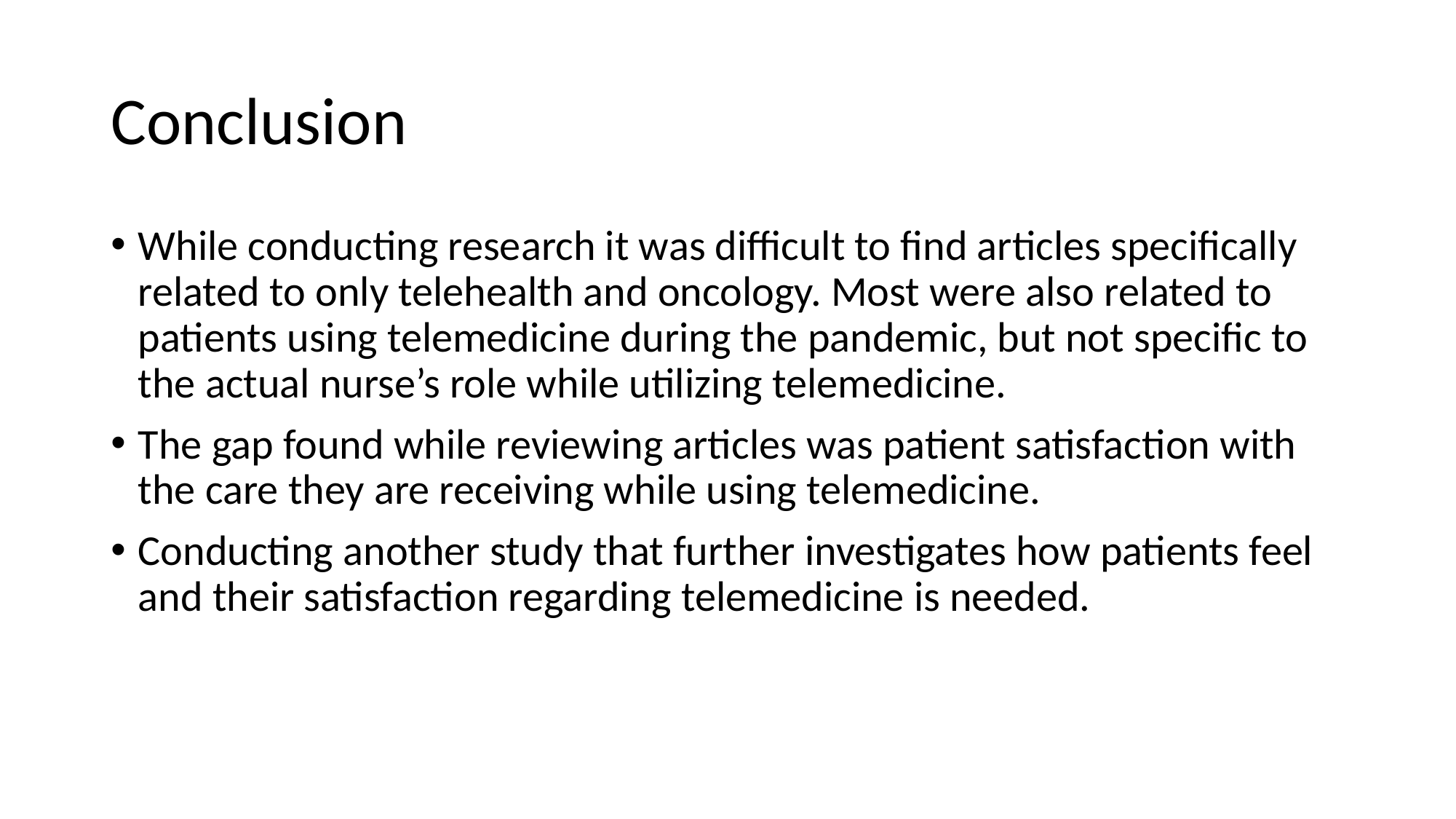

# Conclusion
While conducting research it was difficult to find articles specifically related to only telehealth and oncology. Most were also related to patients using telemedicine during the pandemic, but not specific to the actual nurse’s role while utilizing telemedicine.
The gap found while reviewing articles was patient satisfaction with the care they are receiving while using telemedicine.
Conducting another study that further investigates how patients feel and their satisfaction regarding telemedicine is needed.